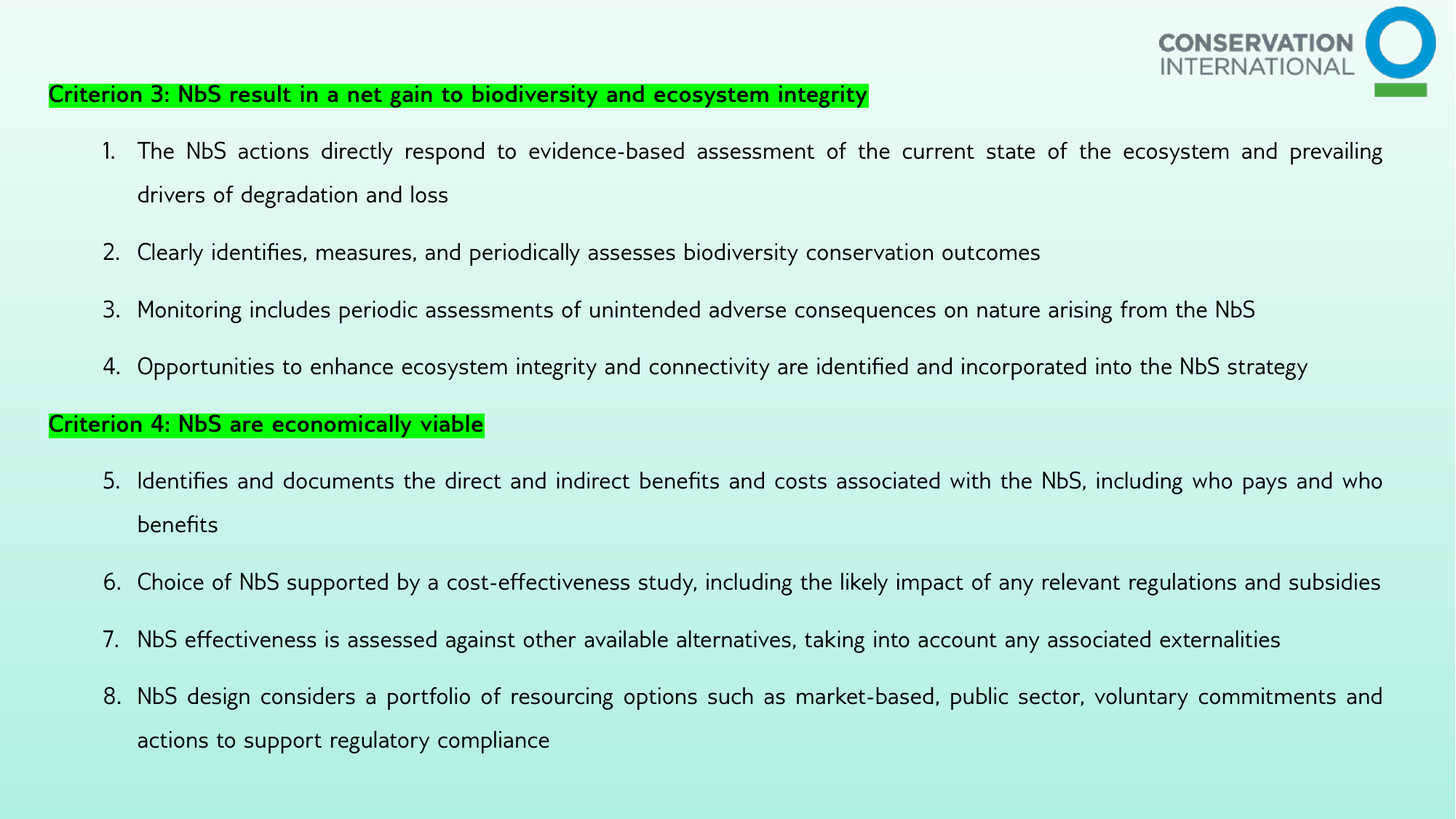

Criterion 3: NbS result in a net gain to biodiversity and ecosystem integrity
The NbS actions directly respond to evidence-based assessment of the current state of the ecosystem and prevailing drivers of degradation and loss
Clearly identifies, measures, and periodically assesses biodiversity conservation outcomes
Monitoring includes periodic assessments of unintended adverse consequences on nature arising from the NbS
Opportunities to enhance ecosystem integrity and connectivity are identified and incorporated into the NbS strategy
Criterion 4: NbS are economically viable
Identifies and documents the direct and indirect benefits and costs associated with the NbS, including who pays and who benefits
Choice of NbS supported by a cost-effectiveness study, including the likely impact of any relevant regulations and subsidies
NbS effectiveness is assessed against other available alternatives, taking into account any associated externalities
NbS design considers a portfolio of resourcing options such as market-based, public sector, voluntary commitments and actions to support regulatory compliance